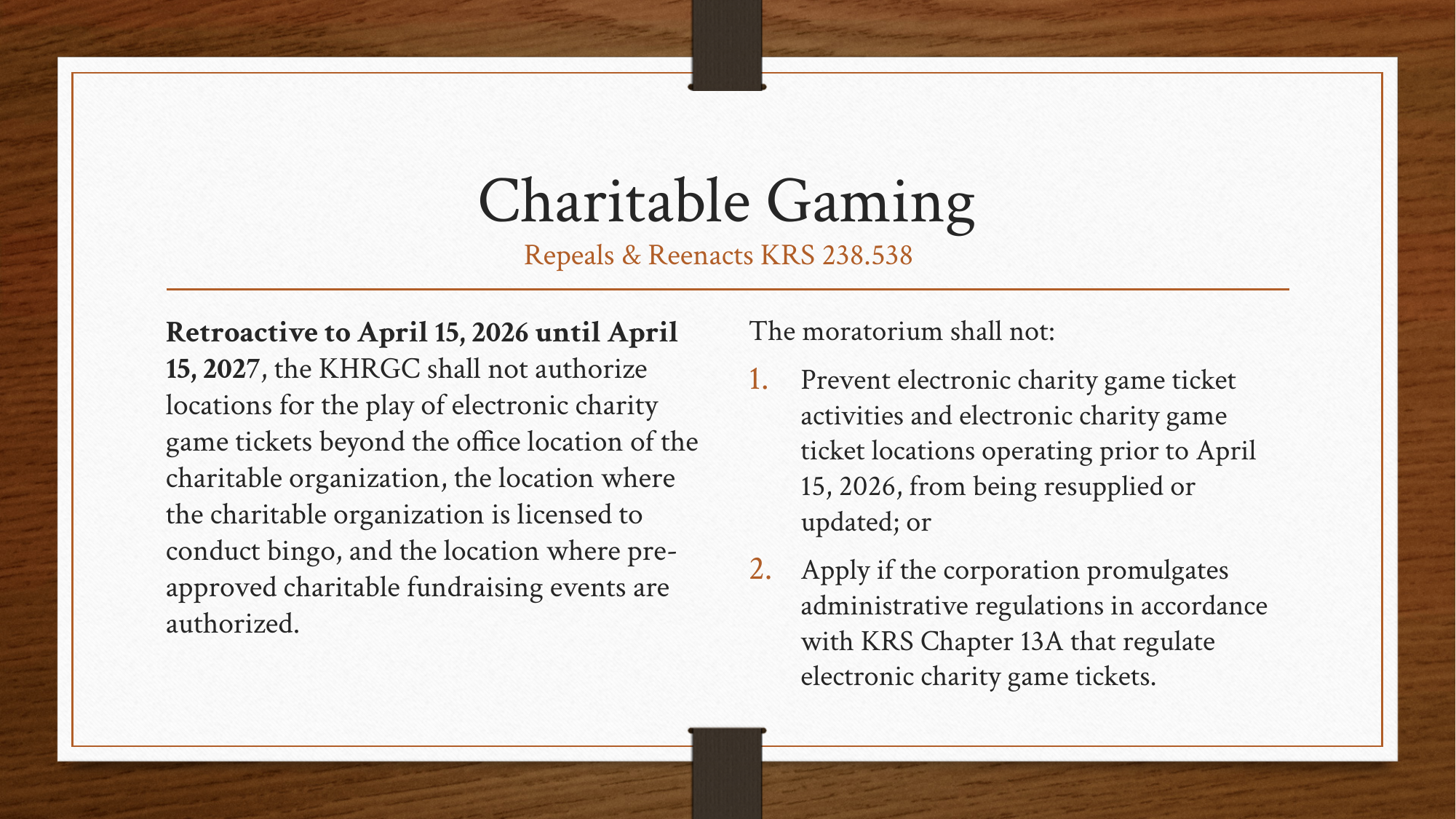

# Charitable Gaming
Repeals & Reenacts KRS 238.538
Retroactive to April 15, 2026 until April 15, 2027, the KHRGC shall not authorize locations for the play of electronic charity game tickets beyond the office location of the charitable organization, the location where the charitable organization is licensed to conduct bingo, and the location where pre-approved charitable fundraising events are authorized.
The moratorium shall not:
Prevent electronic charity game ticket activities and electronic charity game ticket locations operating prior to April 15, 2026, from being resupplied or updated; or
Apply if the corporation promulgates administrative regulations in accordance with KRS Chapter 13A that regulate electronic charity game tickets.